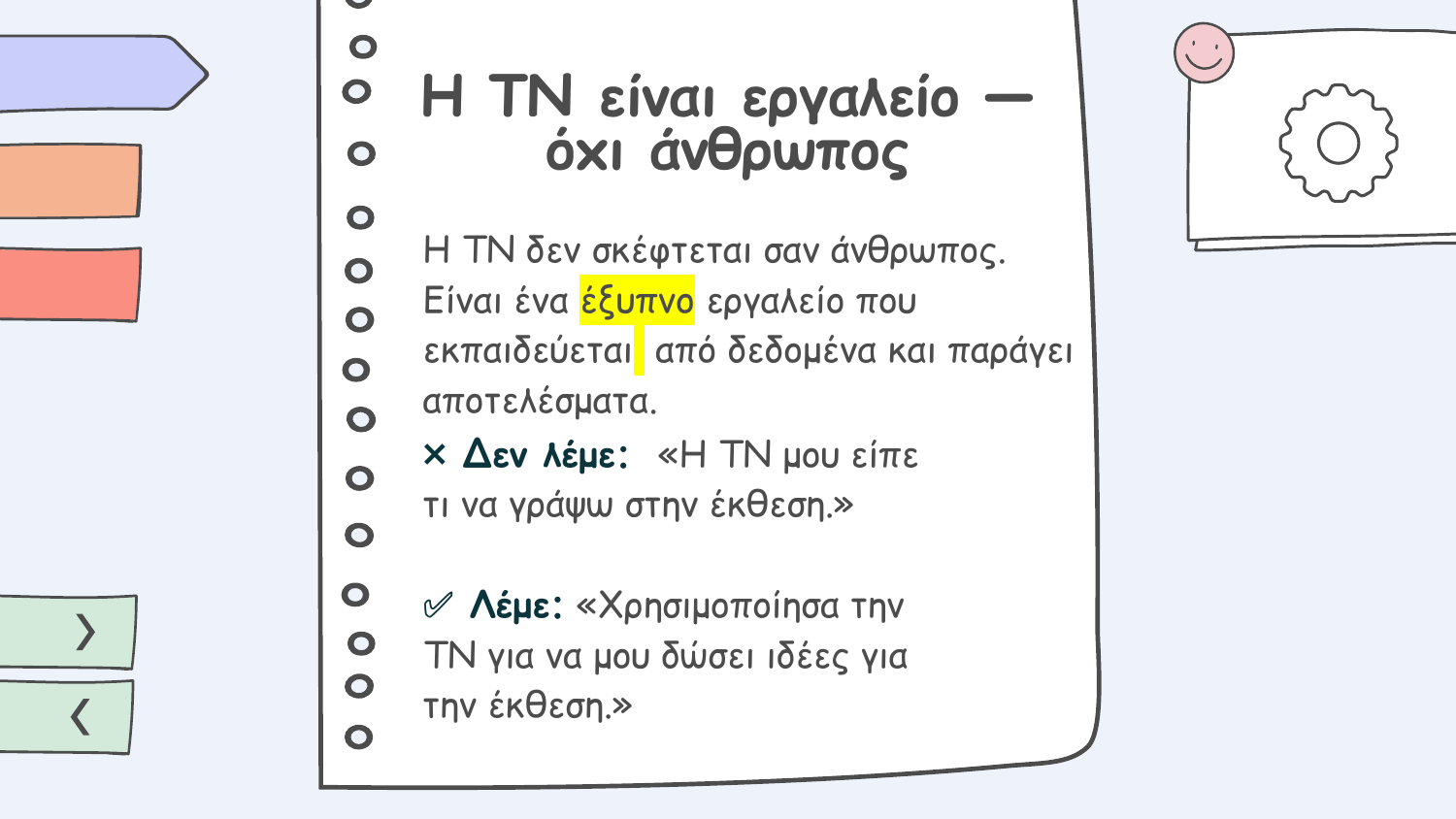

# Η ΤΝ είναι εργαλείο — όχι άνθρωπος

Η ΤΝ δεν σκέφτεται σαν άνθρωπος. Είναι ένα έξυπνο εργαλείο που εκπαιδεύεται  από δεδομένα και παράγει αποτελέσματα.
❌ Δεν λέμε:  «Η ΤΝ μου είπε τι να γράψω στην έκθεση.»

✅ Λέμε: «Χρησιμοποίησα την ΤΝ για να μου δώσει ιδέες για την έκθεση.»